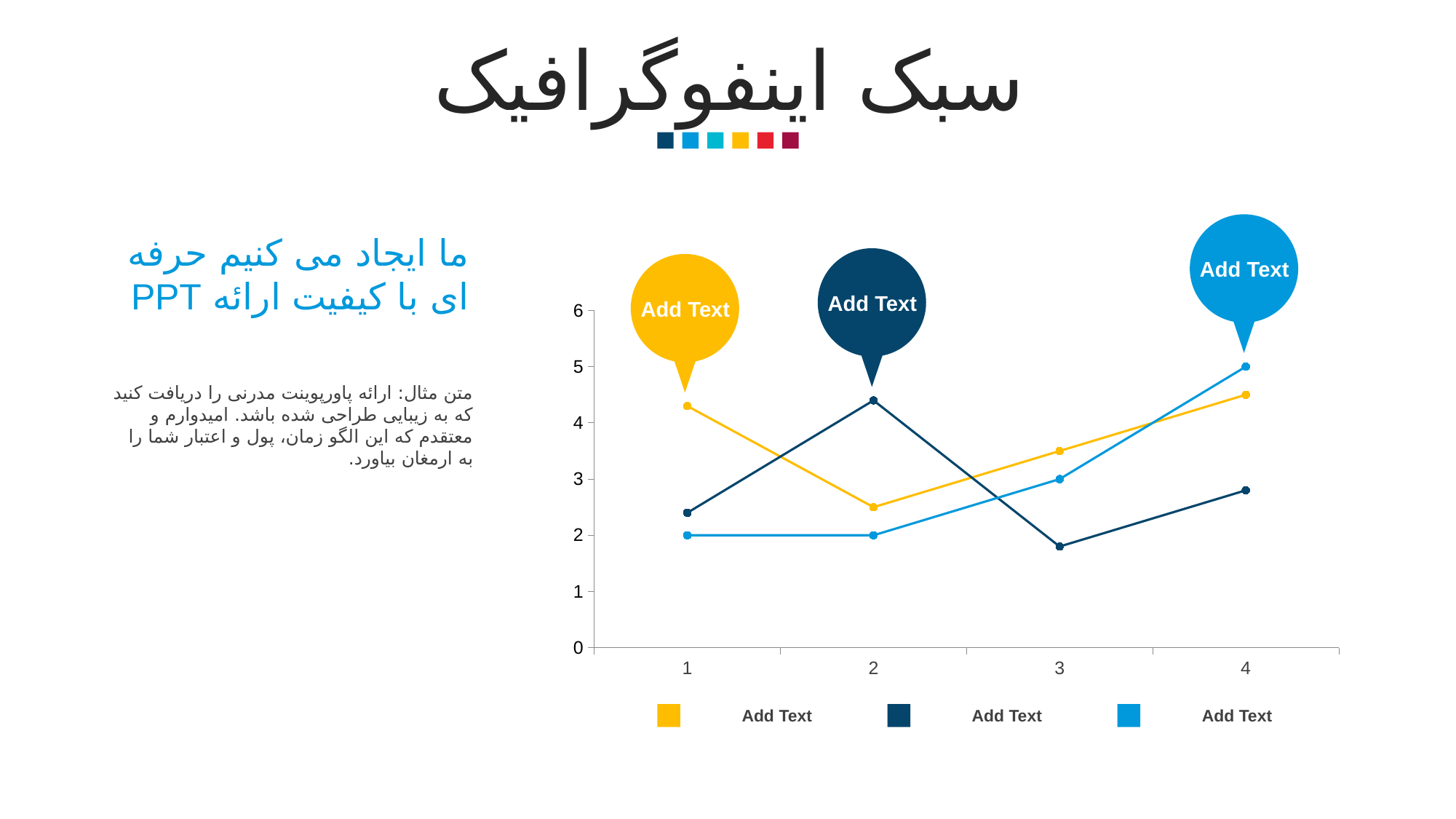

سبک اینفوگرافیک

Add Text
ما ایجاد می کنیم حرفه ای با کیفیت ارائه PPT

Add Text

Add Text

### Chart

| Category |  |  |  |
|---|---|---|---|
متن مثال: ارائه پاورپوینت مدرنی را دریافت کنید که به زیبایی طراحی شده باشد. امیدوارم و معتقدم که این الگو زمان، پول و اعتبار شما را به ارمغان بیاورد.

Add Text

Add Text

Add Text